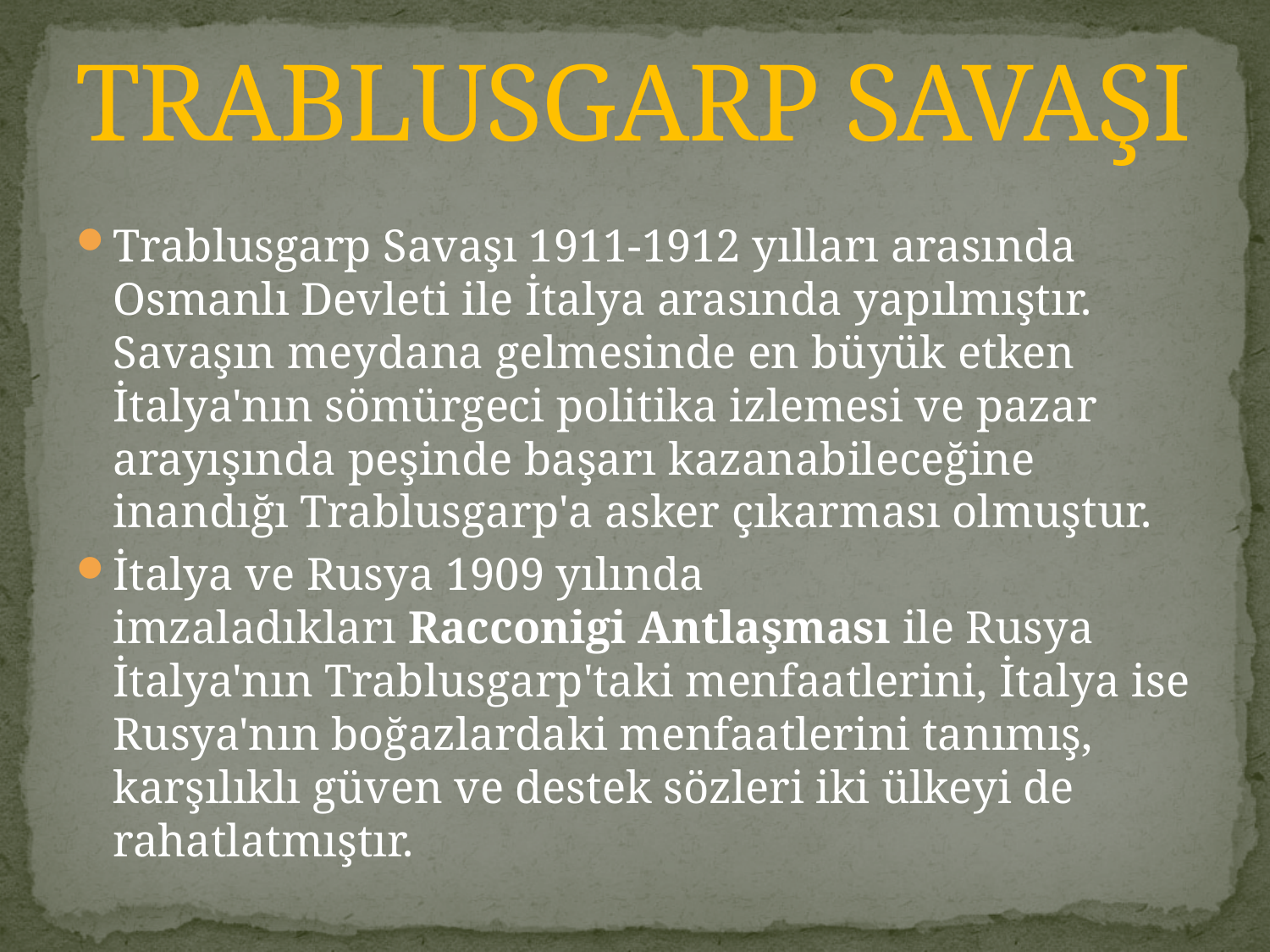

# TRABLUSGARP SAVAŞI
Trablusgarp Savaşı 1911-1912 yılları arasında Osmanlı Devleti ile İtalya arasında yapılmıştır. Savaşın meydana gelmesinde en büyük etken İtalya'nın sömürgeci politika izlemesi ve pazar arayışında peşinde başarı kazanabileceğine inandığı Trablusgarp'a asker çıkarması olmuştur.
İtalya ve Rusya 1909 yılında imzaladıkları Racconigi Antlaşması ile Rusya İtalya'nın Trablusgarp'taki menfaatlerini, İtalya ise Rusya'nın boğazlardaki menfaatlerini tanımış, karşılıklı güven ve destek sözleri iki ülkeyi de rahatlatmıştır.